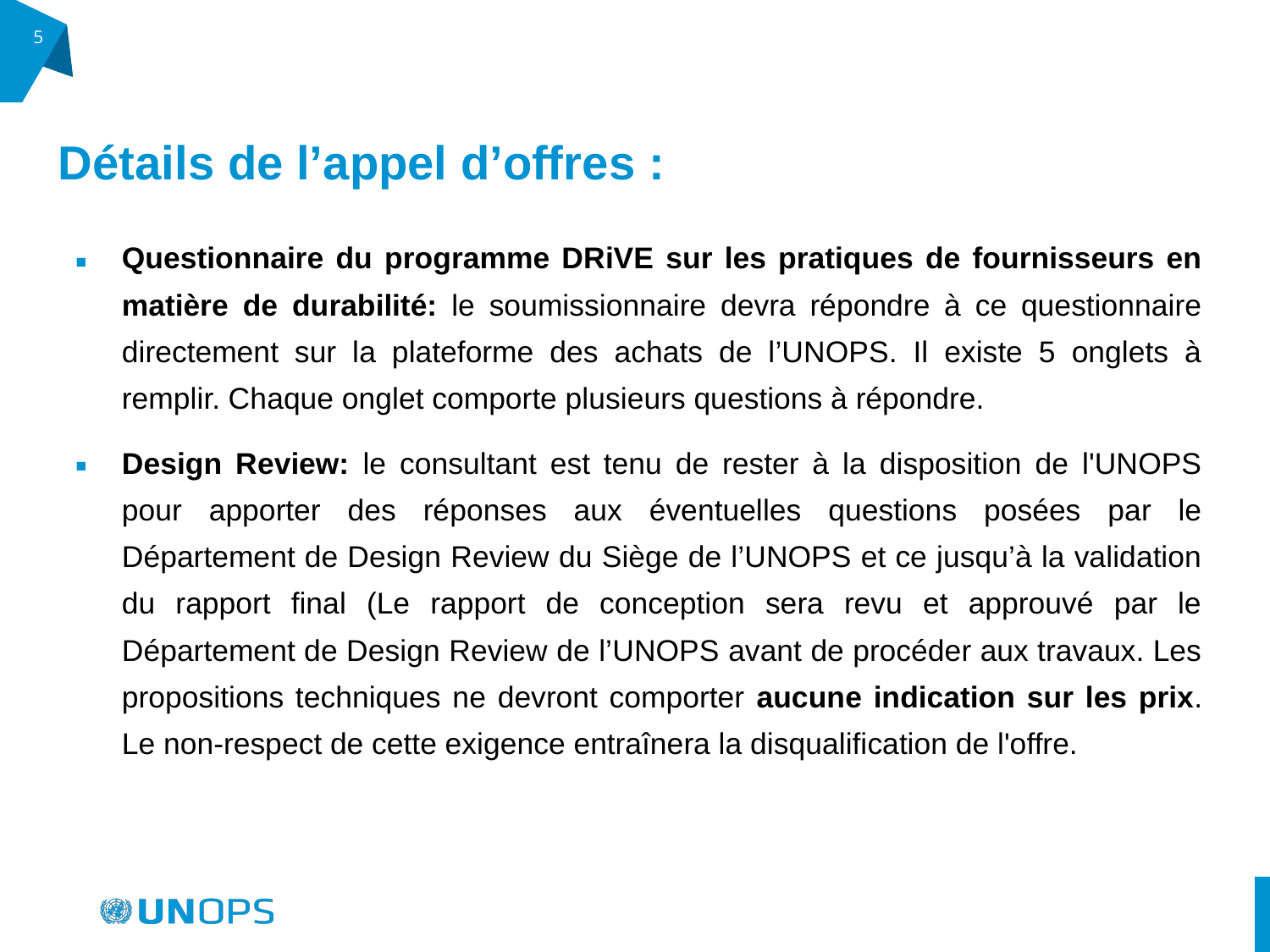

5
# Détails de l’appel d’offres :
Questionnaire du programme DRiVE sur les pratiques de fournisseurs en matière de durabilité: le soumissionnaire devra répondre à ce questionnaire directement sur la plateforme des achats de l’UNOPS. Il existe 5 onglets à remplir. Chaque onglet comporte plusieurs questions à répondre.
Design Review: le consultant est tenu de rester à la disposition de l'UNOPS pour apporter des réponses aux éventuelles questions posées par le Département de Design Review du Siège de l’UNOPS et ce jusqu’à la validation du rapport final (Le rapport de conception sera revu et approuvé par le Département de Design Review de l’UNOPS avant de procéder aux travaux. Les propositions techniques ne devront comporter aucune indication sur les prix. Le non-respect de cette exigence entraînera la disqualification de l'offre.